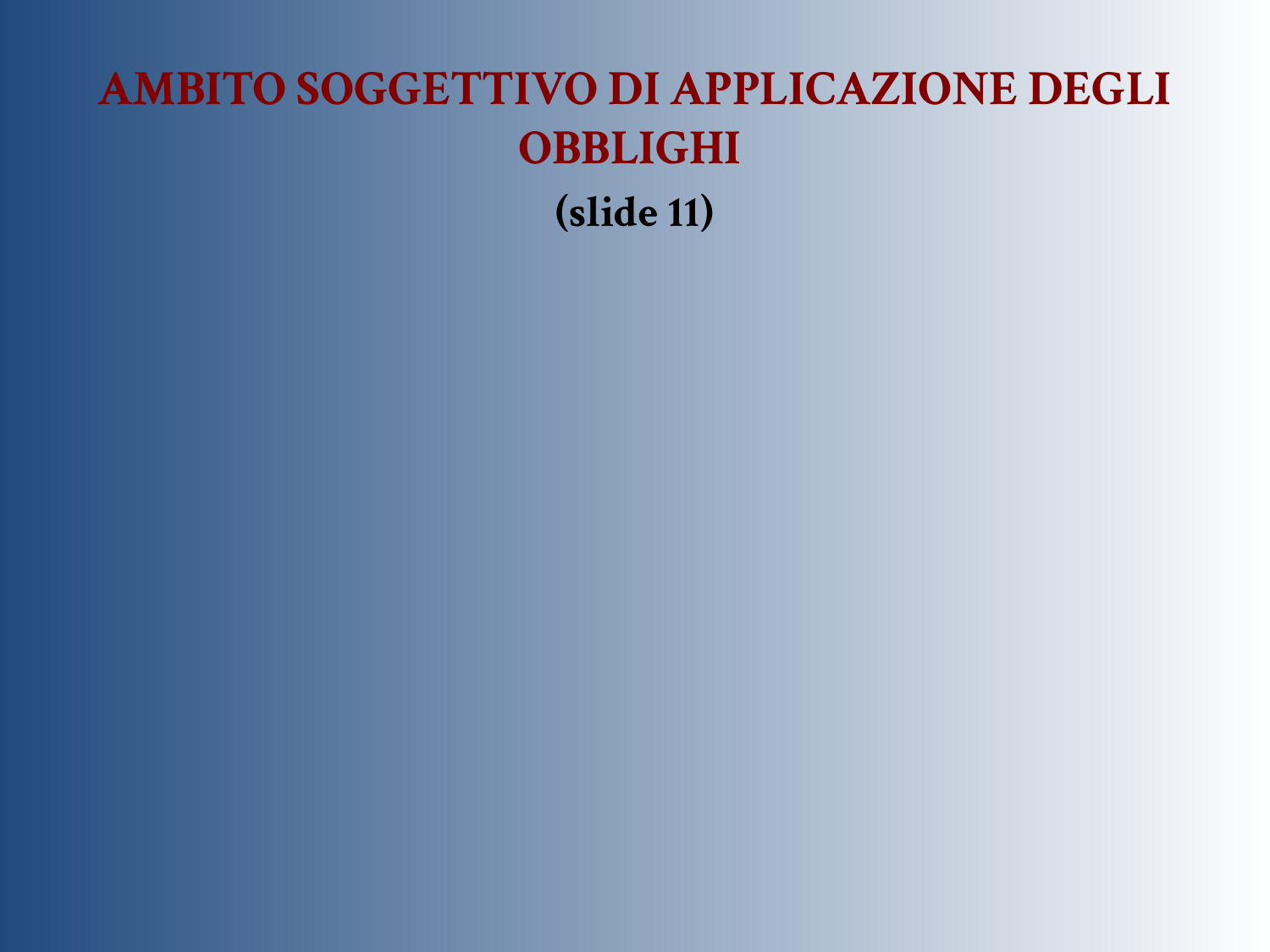

AMBITO SOGGETTIVO DI APPLICAZIONE DEGLI OBBLIGHI
(slide 11)